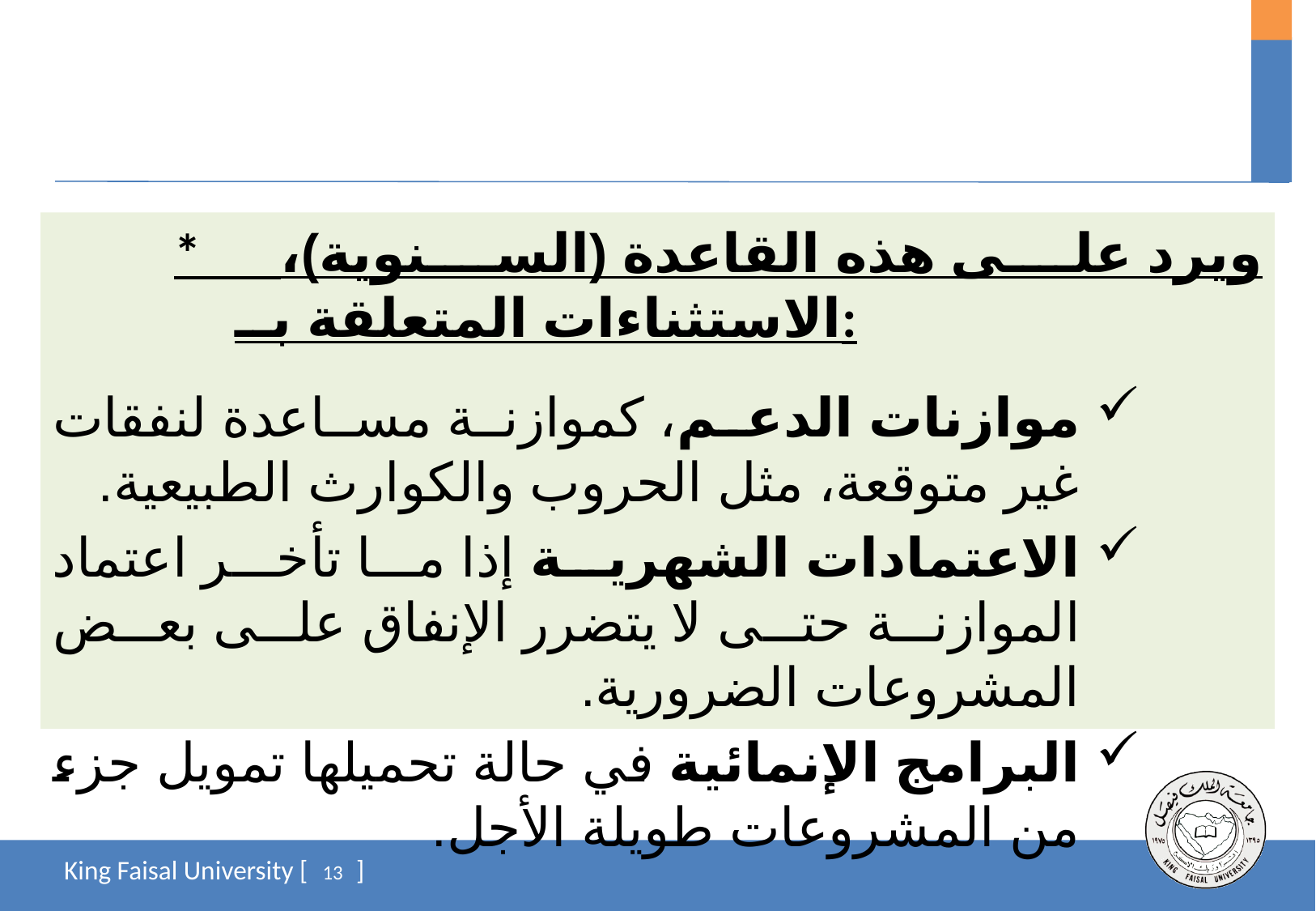

* ويرد على هذه القاعدة (السنوية)، الاستثناءات المتعلقة بــ:

موازنات الدعم، كموازنة مساعدة لنفقات غير متوقعة، مثل الحروب والكوارث الطبيعية.
الاعتمادات الشهرية إذا ما تأخر اعتماد الموازنة حتى لا يتضرر الإنفاق على بعض المشروعات الضرورية.
البرامج الإنمائية في حالة تحميلها تمويل جزء من المشروعات طويلة الأجل.

13